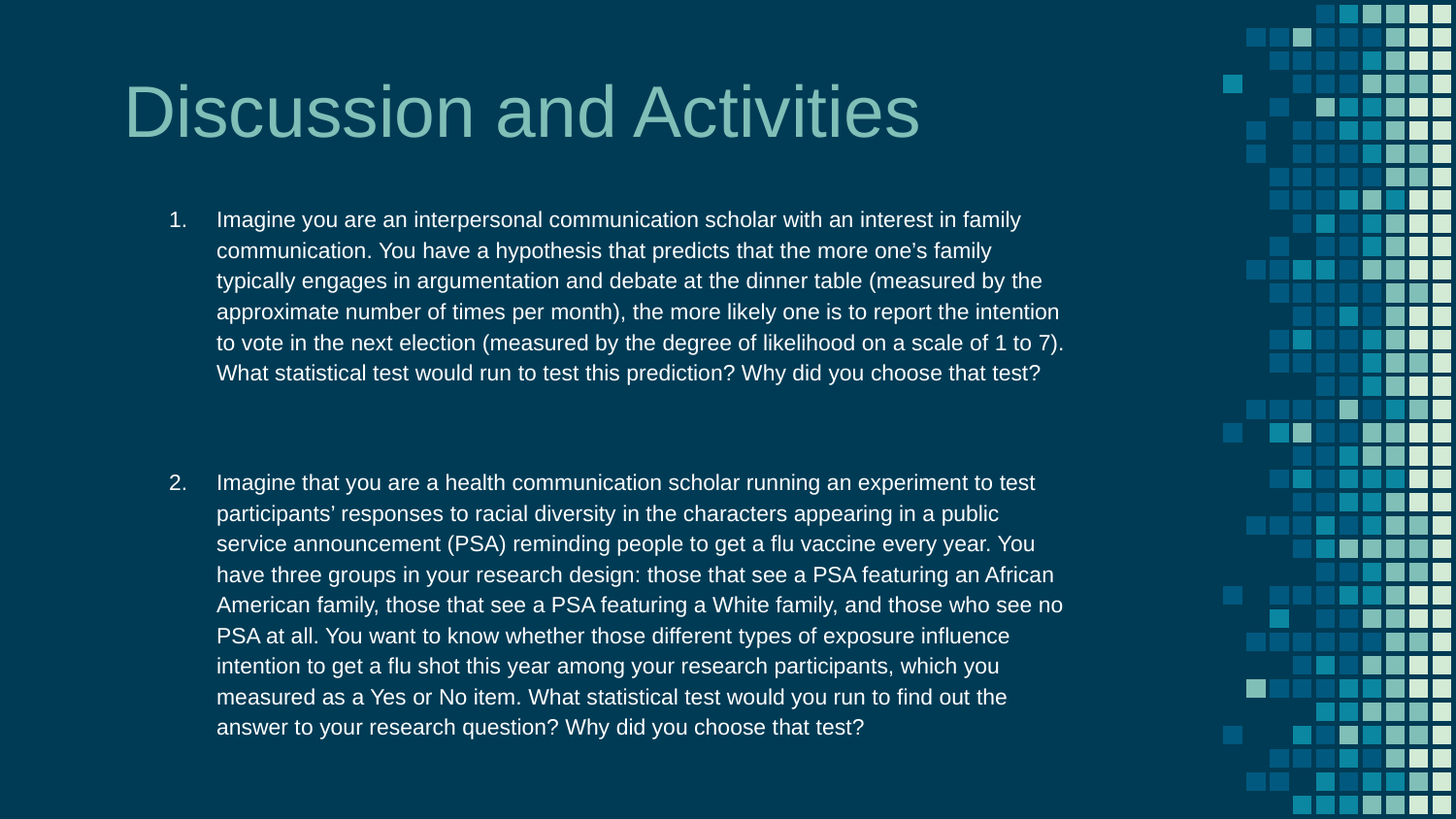

Discussion and Activities
Imagine you are an interpersonal communication scholar with an interest in family communication. You have a hypothesis that predicts that the more one’s family typically engages in argumentation and debate at the dinner table (measured by the approximate number of times per month), the more likely one is to report the intention to vote in the next election (measured by the degree of likelihood on a scale of 1 to 7). What statistical test would run to test this prediction? Why did you choose that test?

Imagine that you are a health communication scholar running an experiment to test participants’ responses to racial diversity in the characters appearing in a public service announcement (PSA) reminding people to get a flu vaccine every year. You have three groups in your research design: those that see a PSA featuring an African American family, those that see a PSA featuring a White family, and those who see no PSA at all. You want to know whether those different types of exposure influence intention to get a flu shot this year among your research participants, which you measured as a Yes or No item. What statistical test would you run to find out the answer to your research question? Why did you choose that test?